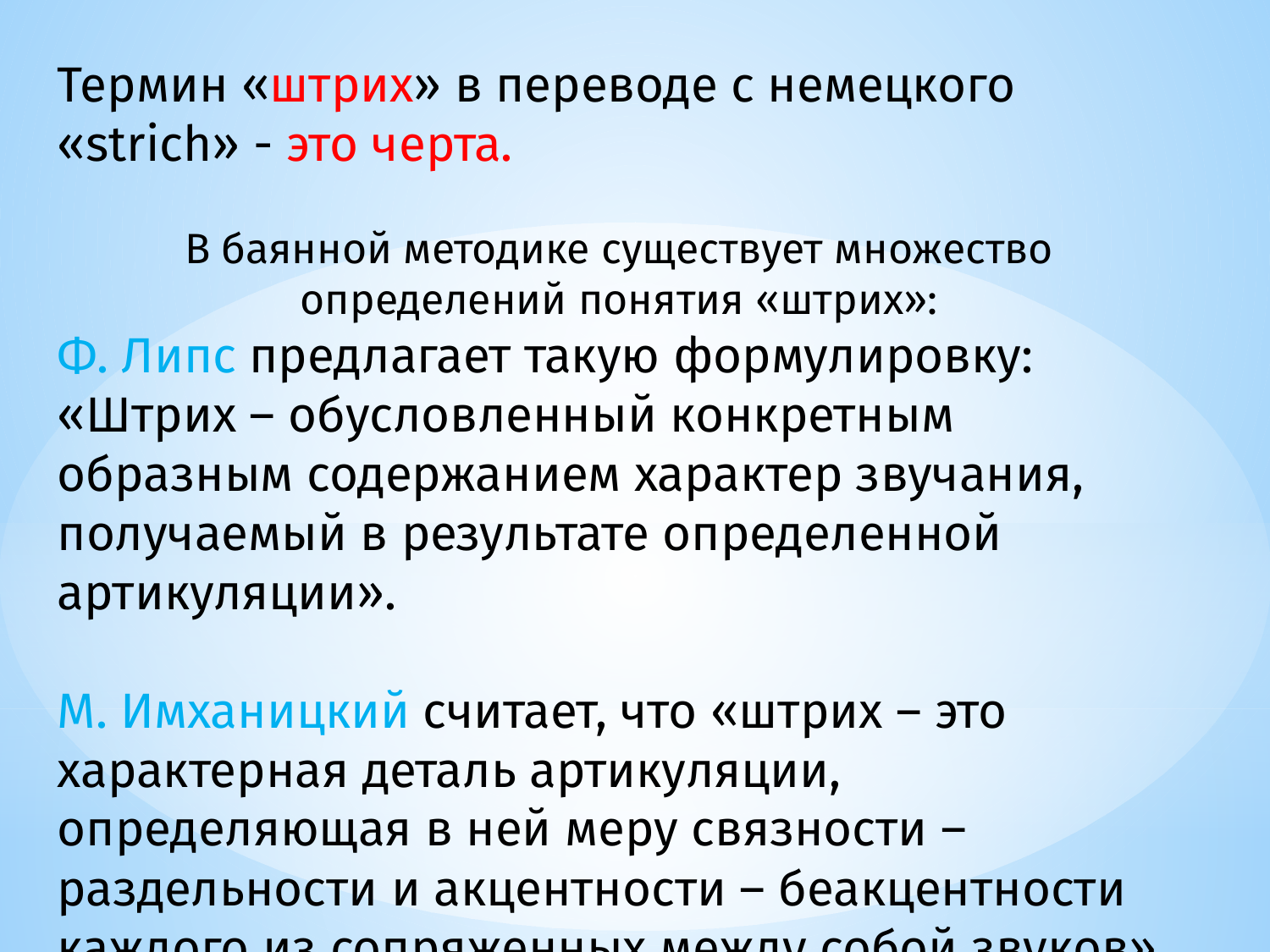

Термин «штрих» в переводе с немецкого «strich» - это черта.

В баянной методике существует множество определений понятия «штрих»:
Ф. Липс предлагает такую формулировку: «Штрих – обусловленный конкретным образным содержанием характер звучания, получаемый в результате определенной артикуляции».

М. Имханицкий считает, что «штрих – это характерная деталь артикуляции, определяющая в ней меру связности – раздельности и акцентности – беакцентности каждого из сопряженных между собой звуков».